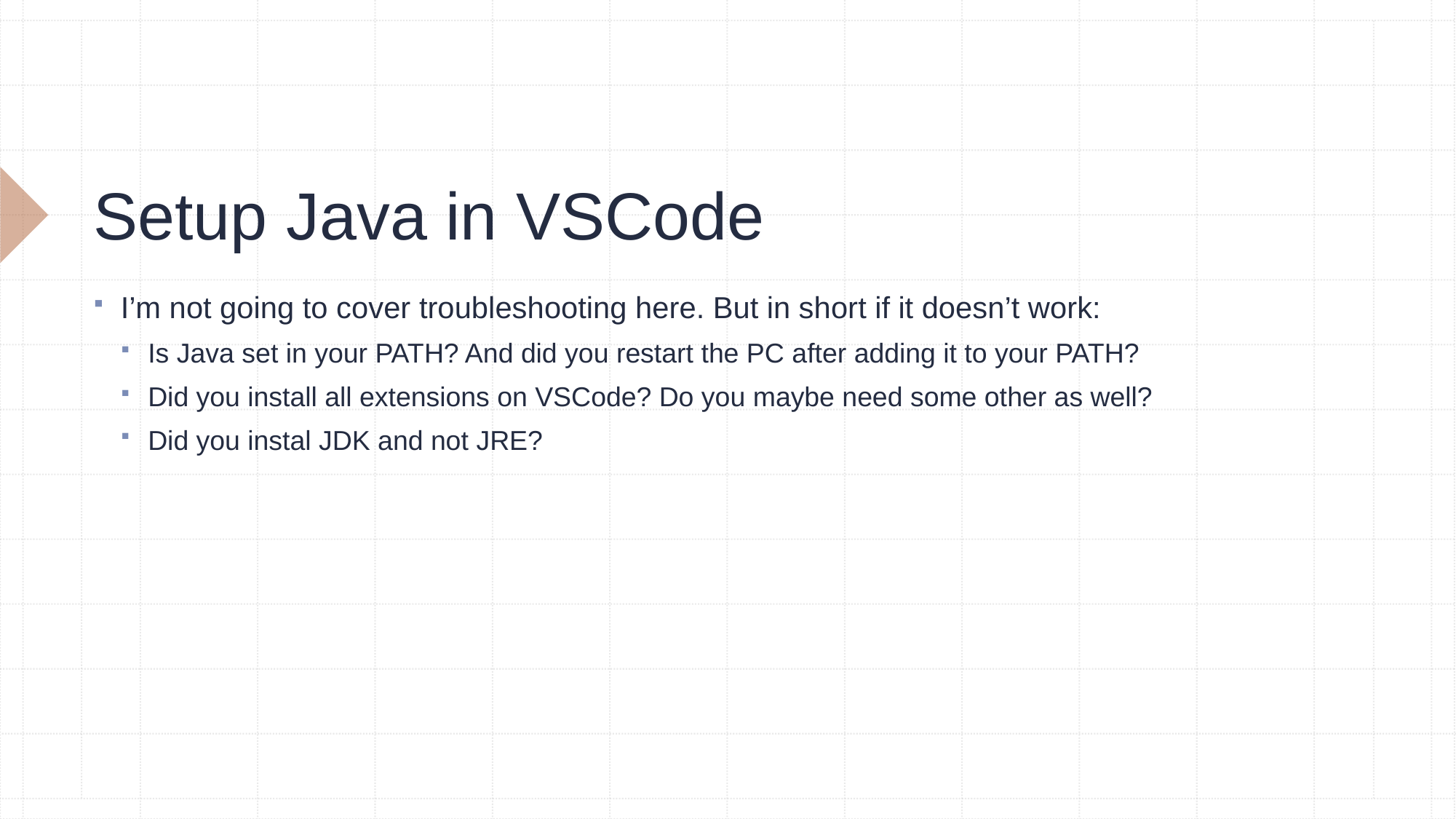

# Setup Java in VSCode
I’m not going to cover troubleshooting here. But in short if it doesn’t work:
Is Java set in your PATH? And did you restart the PC after adding it to your PATH?
Did you install all extensions on VSCode? Do you maybe need some other as well?
Did you instal JDK and not JRE?